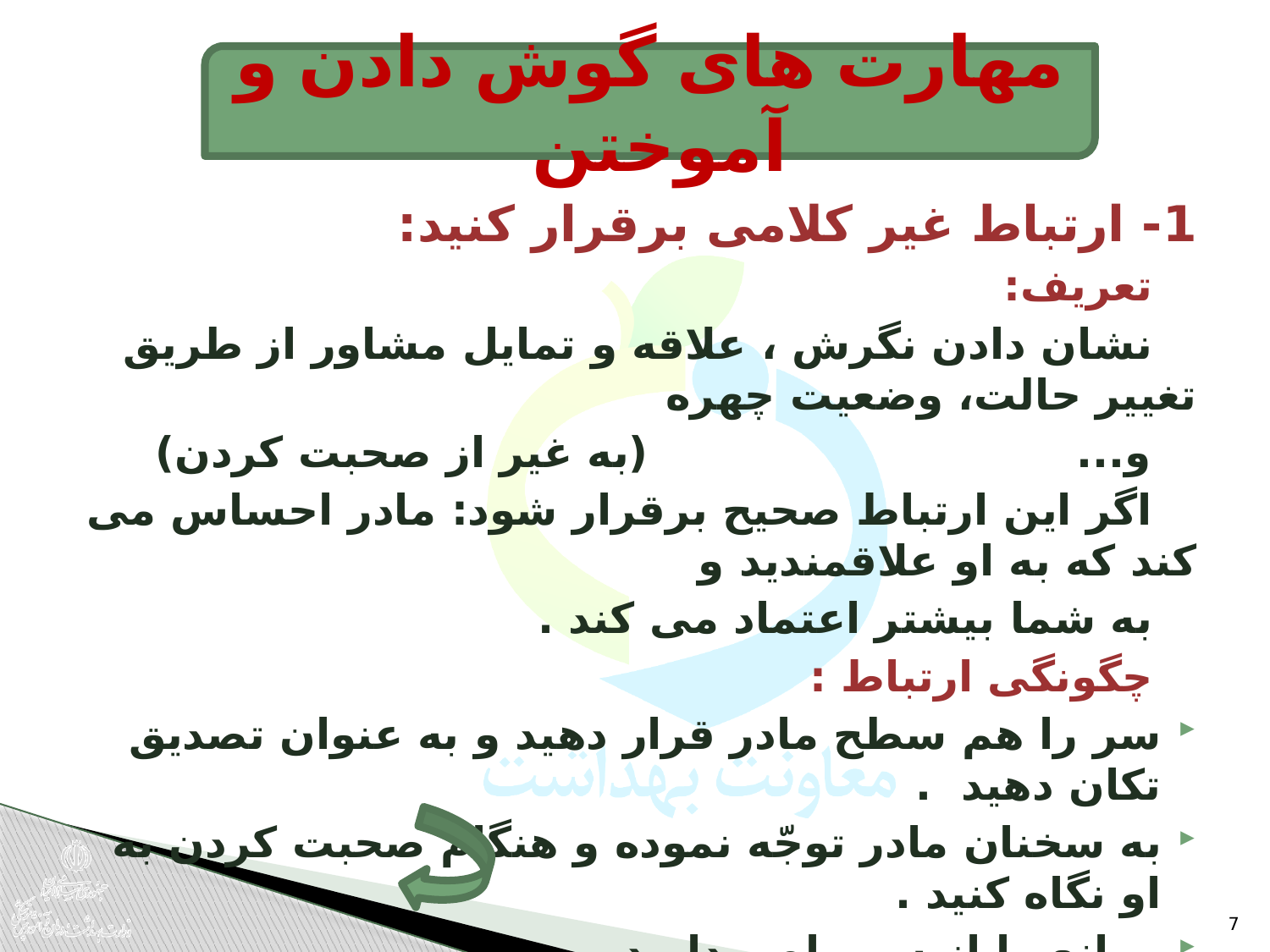

مهارت های گوش دادن و آموختن
1- ارتباط غیر کلامی برقرار کنید:
   تعریف:
   نشان دادن نگرش ، علاقه و تمایل مشاور از طریق تغییر حالت، وضعیت چهره
   و...                             (به غیر از صحبت کردن)
   اگر این ارتباط صحیح برقرار شود: مادر احساس می کند که به او علاقمندید و
   به شما بیشتر اعتماد می کند .
   چگونگی ارتباط :
سر را هم سطح مادر قرار دهید و به عنوان تصدیق تکان دهید  .
به سخنان مادر توجّه نموده و هنگام صحبت کردن به او نگاه کنید .
موانع را از سر راه بردارید .
وقت کافی بگذارید .
با محبّت، مادر یا کودک را نوازش کنید .

7